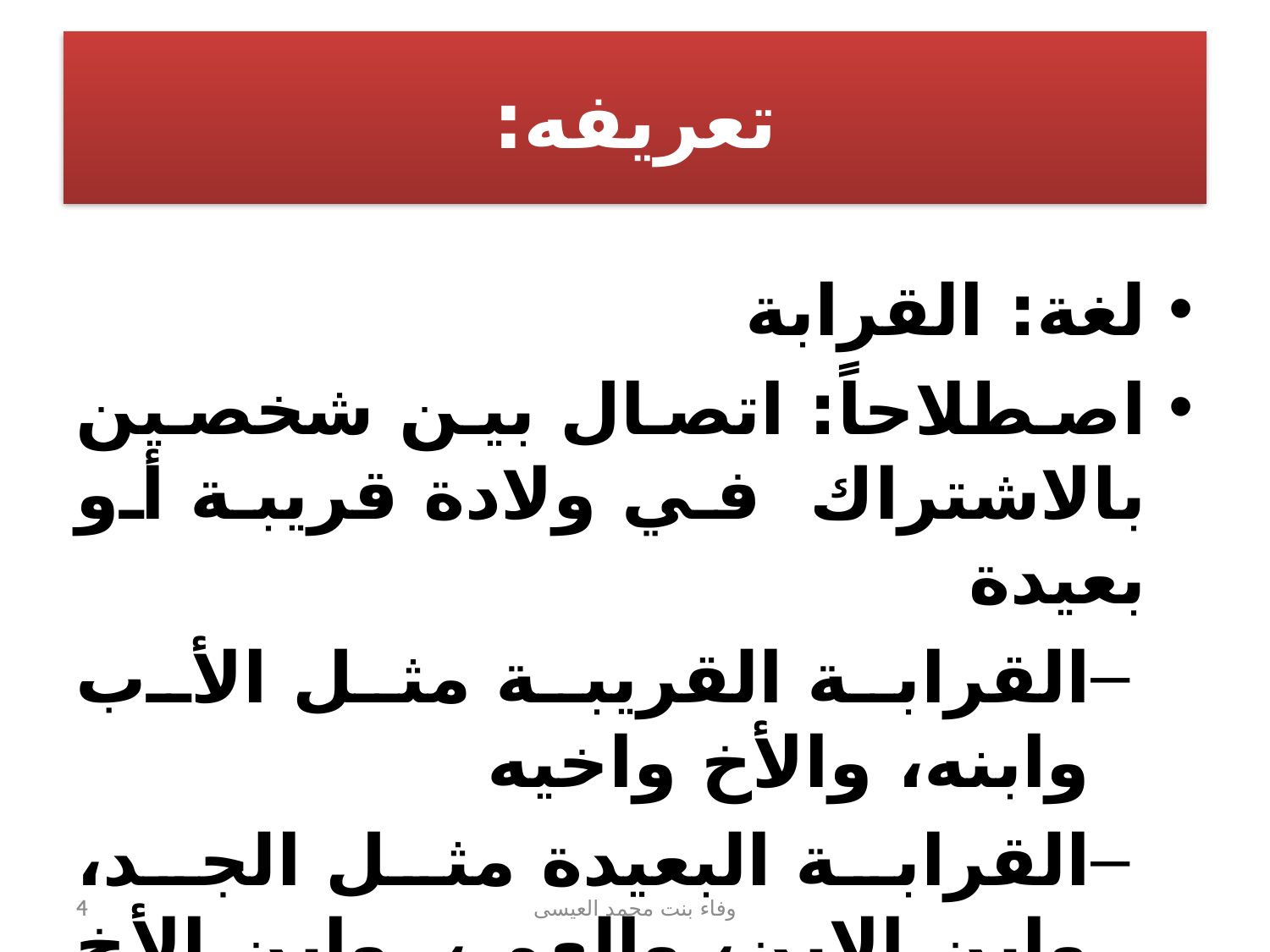

# تعريفه:
لغة: القرابة
اصطلاحاً: اتصال بين شخصين بالاشتراك  في ولادة قريبة أو بعيدة
القرابة القريبة مثل الأب وابنه، والأخ واخيه
القرابة البعيدة مثل الجد، وابن الابن، والعم ،  وابن الأخ وابن العم
4
وفاء بنت محمد العيسى